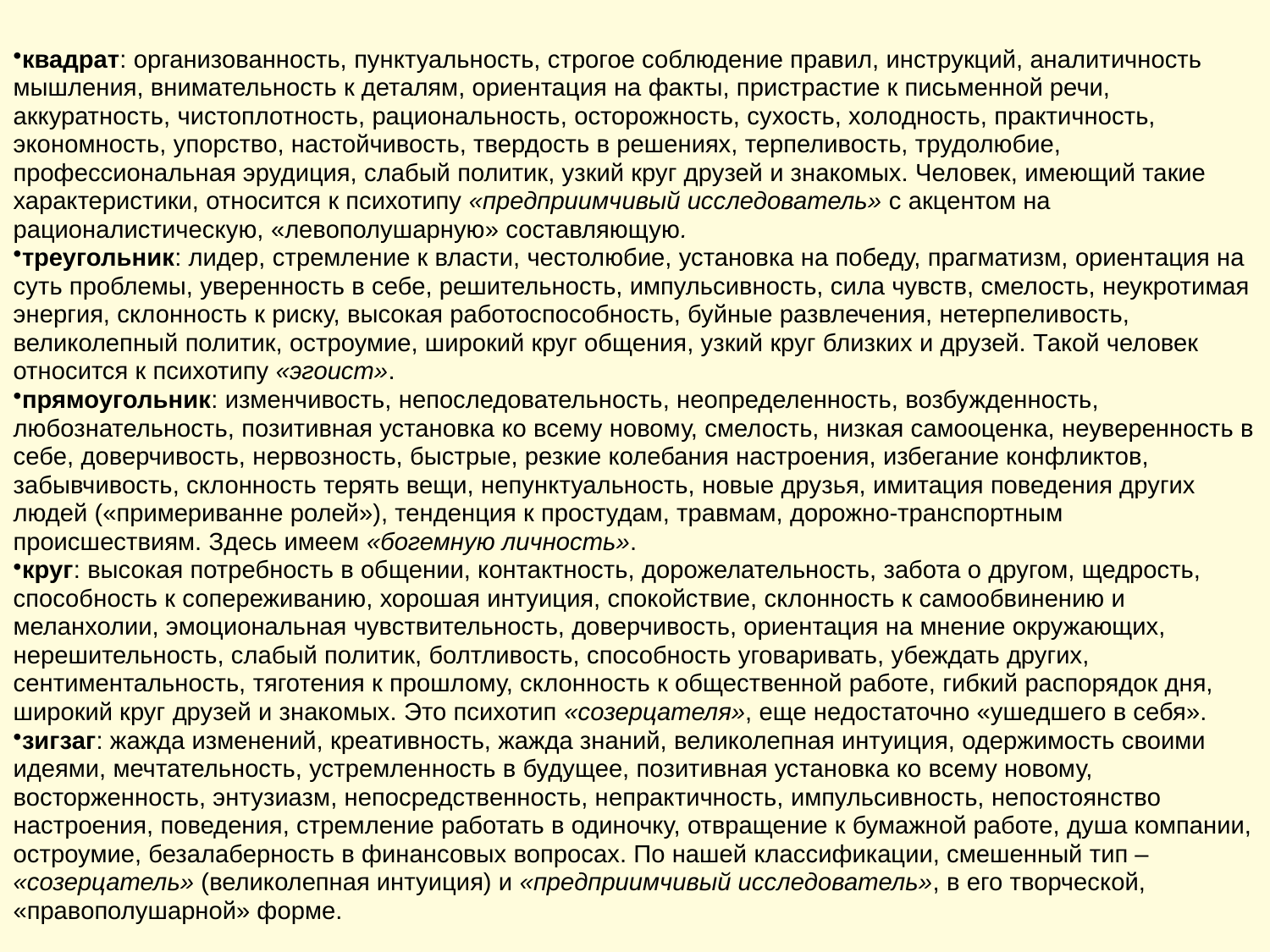

квадрат: организованность, пунктуальность, строгое соблюдение правил, инструкций, аналитичность мышления, внимательность к деталям, ориентация на факты, пристрастие к письменной речи, аккуратность, чистоплотность, рациональность, осторожность, сухость, холодность, практичность, экономность, упорство, настойчивость, твердость в решениях, терпеливость, трудолюбие, профессиональная эрудиция, слабый политик, узкий круг друзей и знакомых. Человек, имеющий такие характеристики, относится к психотипу «предприимчивый исследователь» с акцентом на рационалистическую, «левополушарную» составляющую.
треугольник: лидер, стремление к власти, честолюбие, установка на победу, прагматизм, ориентация на суть проблемы, уверенность в себе, решительность, импульсивность, сила чувств, смелость, неукротимая энергия, склонность к риску, высокая работоспособность, буйные развлечения, нетерпеливость, великолепный политик, остроумие, широкий круг общения, узкий круг близких и друзей. Такой человек относится к психотипу «эгоист».
прямоугольник: изменчивость, непоследовательность, неопределенность, возбужденность, любознательность, позитивная установка ко всему новому, смелость, низкая самооценка, неуверенность в себе, доверчивость, нервозность, быстрые, резкие колебания настроения, избегание конфликтов, забывчивость, склонность терять вещи, непунктуальность, новые друзья, имитация поведения других людей («примериванне ролей»), тенденция к простудам, травмам, дорожно-транспортным происшествиям. Здесь имеем «богемную личность».
круг: высокая потребность в общении, контактность, дорожелательность, забота о другом, щедрость, способность к сопереживанию, хорошая интуиция, спокойствие, склонность к самообвинению и меланхолии, эмоциональная чувствительность, доверчивость, ориентация на мнение окружающих, нерешительность, слабый политик, болтливость, способность уговаривать, убеждать других, сентиментальность, тяготения к прошлому, склонность к общественной работе, гибкий распорядок дня, широкий круг друзей и знакомых. Это психотип «созерцателя», еще недостаточно «ушедшего в себя».
зигзаг: жажда изменений, креативность, жажда знаний, великолепная интуиция, одержимость своими идеями, мечтательность, устремленность в будущее, позитивная установка ко всему новому, восторженность, энтузиазм, непосредственность, непрактичность, импульсивность, непостоянство настроения, поведения, стремление работать в одиночку, отвращение к бумажной работе, душа компании, остроумие, безалаберность в финансовых вопросах. По нашей классификации, смешенный тип – «созерцатель» (великолепная интуиция) и «предприимчивый исследователь», в его творческой, «правополушарной» форме.